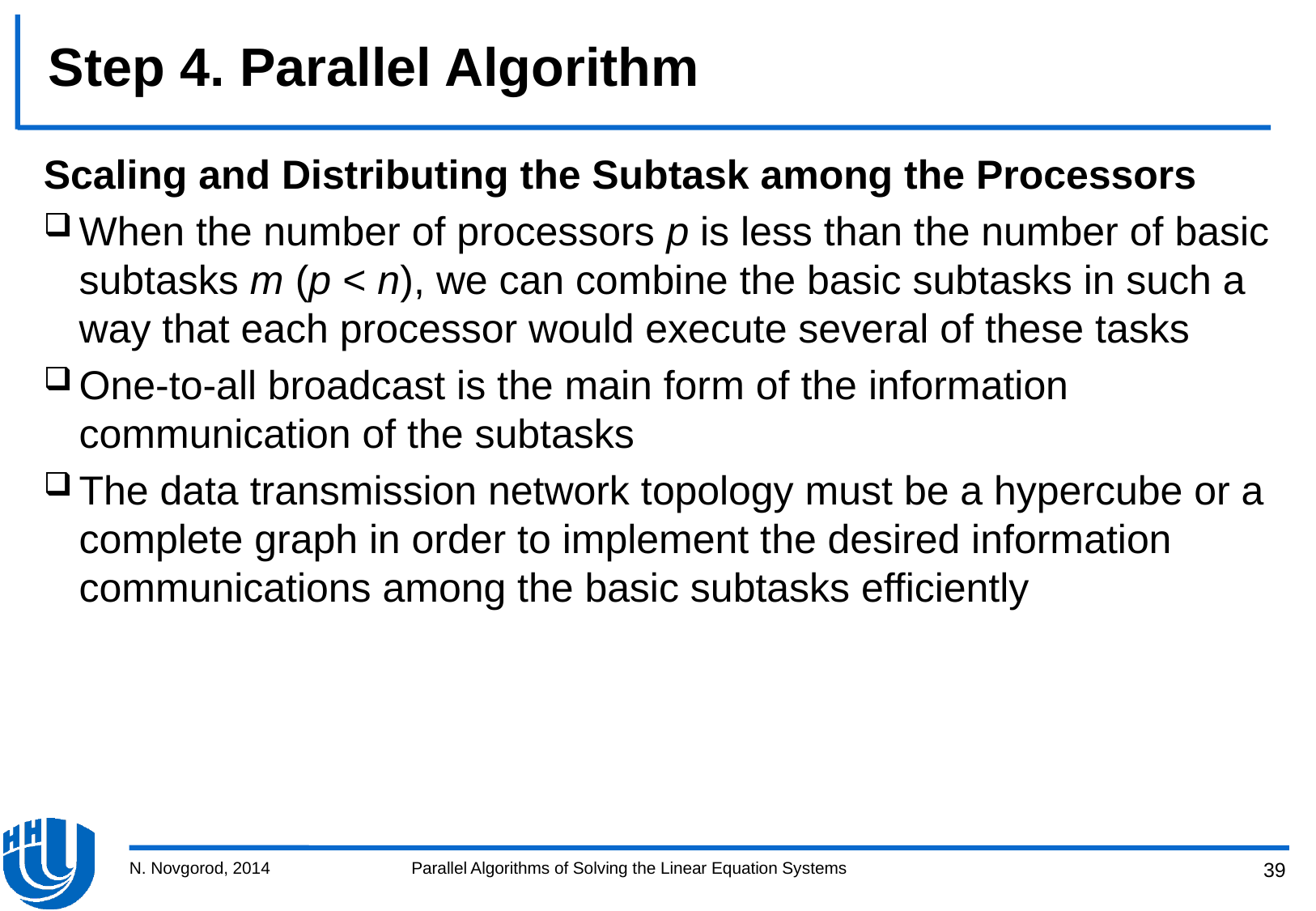

# Step 4. Parallel Algorithm
Scaling and Distributing the Subtask among the Processors
When the number of processors p is less than the number of basic subtasks m (p < n), we can combine the basic subtasks in such a way that each processor would execute several of these tasks
One-to-all broadcast is the main form of the information communication of the subtasks
The data transmission network topology must be a hypercube or a complete graph in order to implement the desired information communications among the basic subtasks efficiently
N. Novgorod, 2014
Parallel Algorithms of Solving the Linear Equation Systems
39